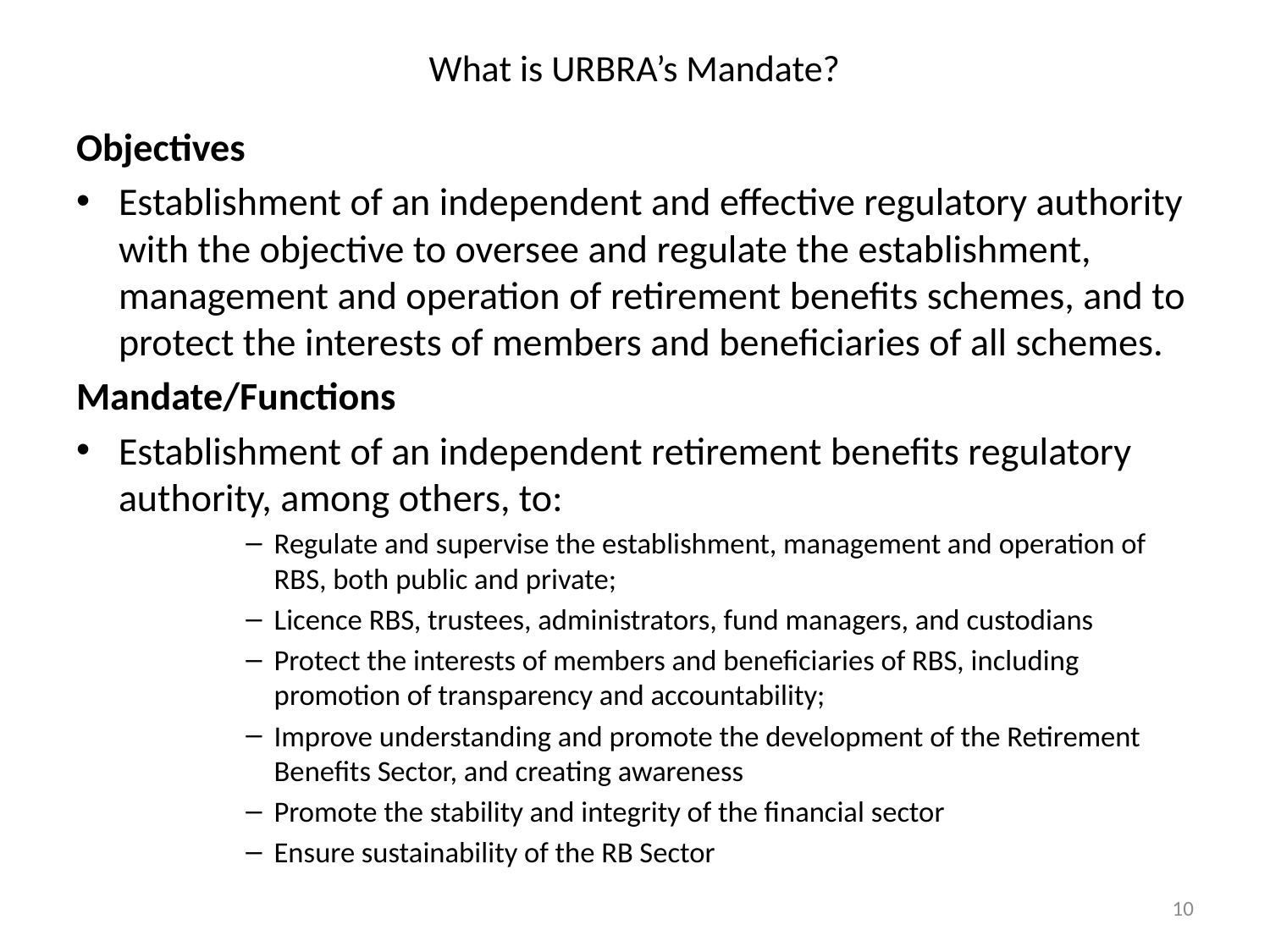

# What is URBRA’s Mandate?
Objectives
Establishment of an independent and effective regulatory authority with the objective to oversee and regulate the establishment, management and operation of retirement benefits schemes, and to protect the interests of members and beneficiaries of all schemes.
Mandate/Functions
Establishment of an independent retirement benefits regulatory authority, among others, to:
Regulate and supervise the establishment, management and operation of RBS, both public and private;
Licence RBS, trustees, administrators, fund managers, and custodians
Protect the interests of members and beneficiaries of RBS, including promotion of transparency and accountability;
Improve understanding and promote the development of the Retirement Benefits Sector, and creating awareness
Promote the stability and integrity of the financial sector
Ensure sustainability of the RB Sector

10